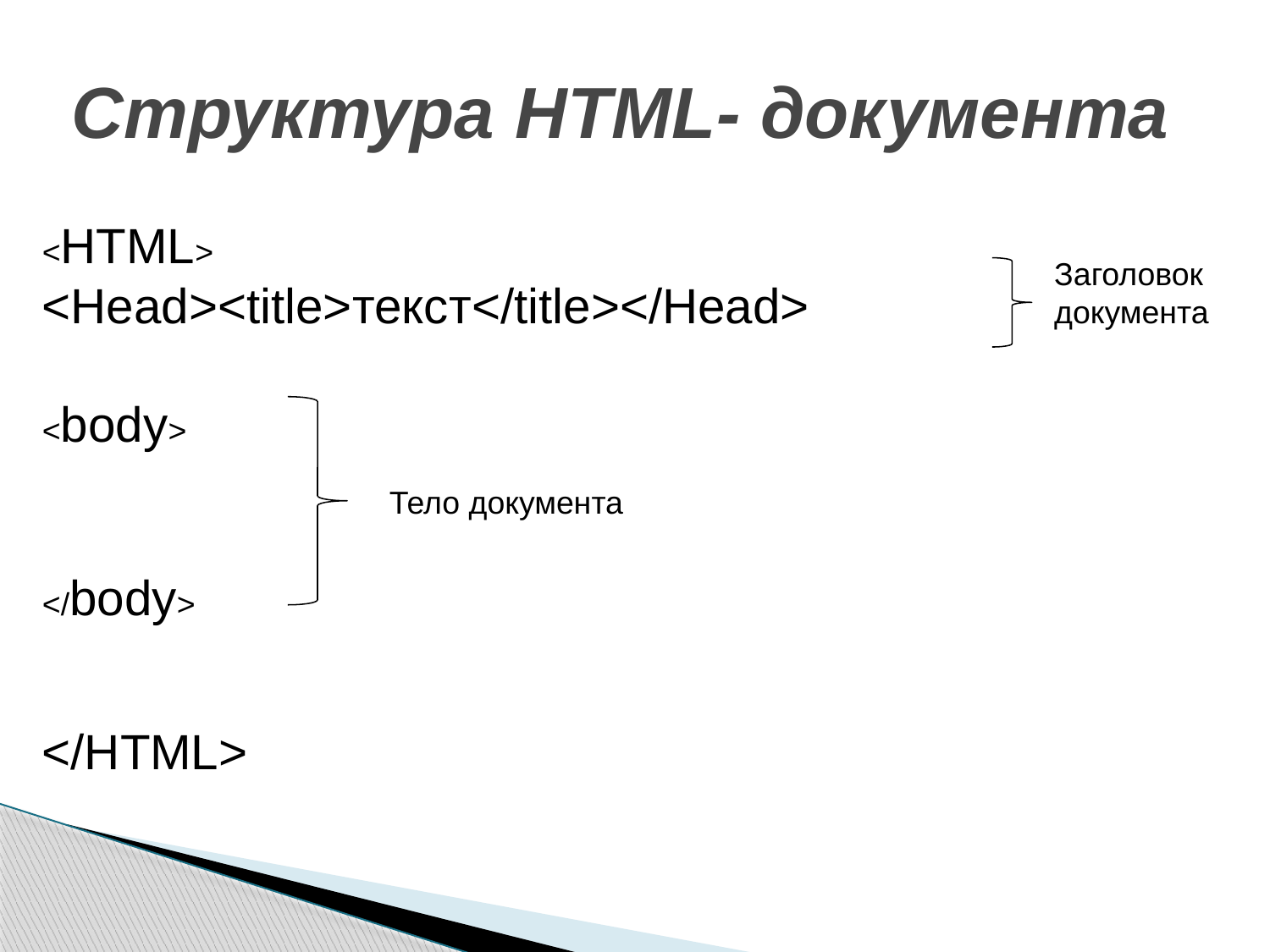

# Структура HTML- документа
<HTML>
Заголовок
документа

<Head><title>текст</title></Head>

<body>

</body>

Тело документа
</HTML>